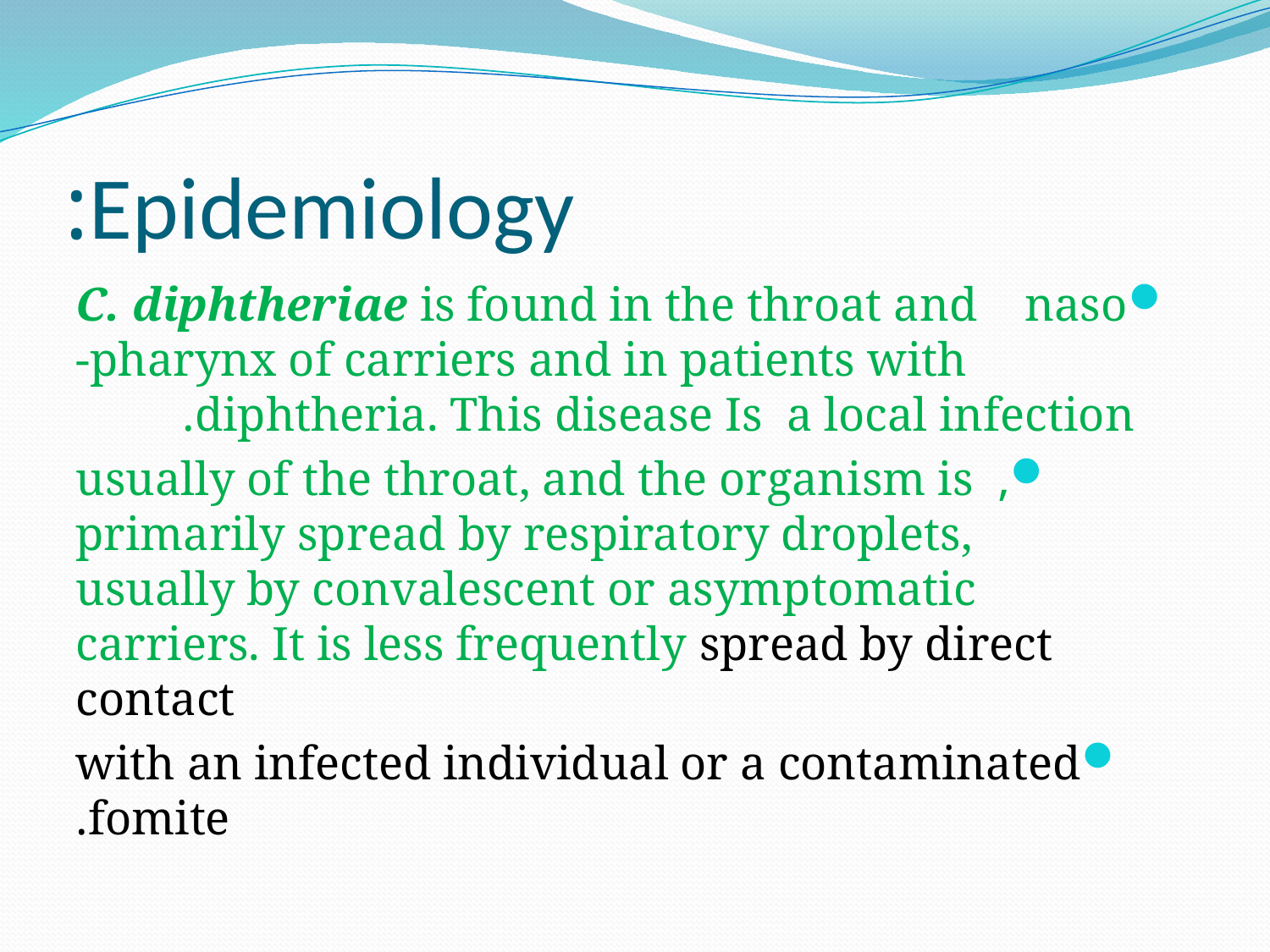

# Epidemiology:
C. diphtheriae is found in the throat and    naso -pharynx of carriers and in patients with diphtheria. This disease Is  a local infection.
, usually of the throat, and the organism is  primarily spread by respiratory droplets,     usually by convalescent or asymptomatic carriers. It is less frequently spread by direct contact
with an infected individual or a contaminated fomite.